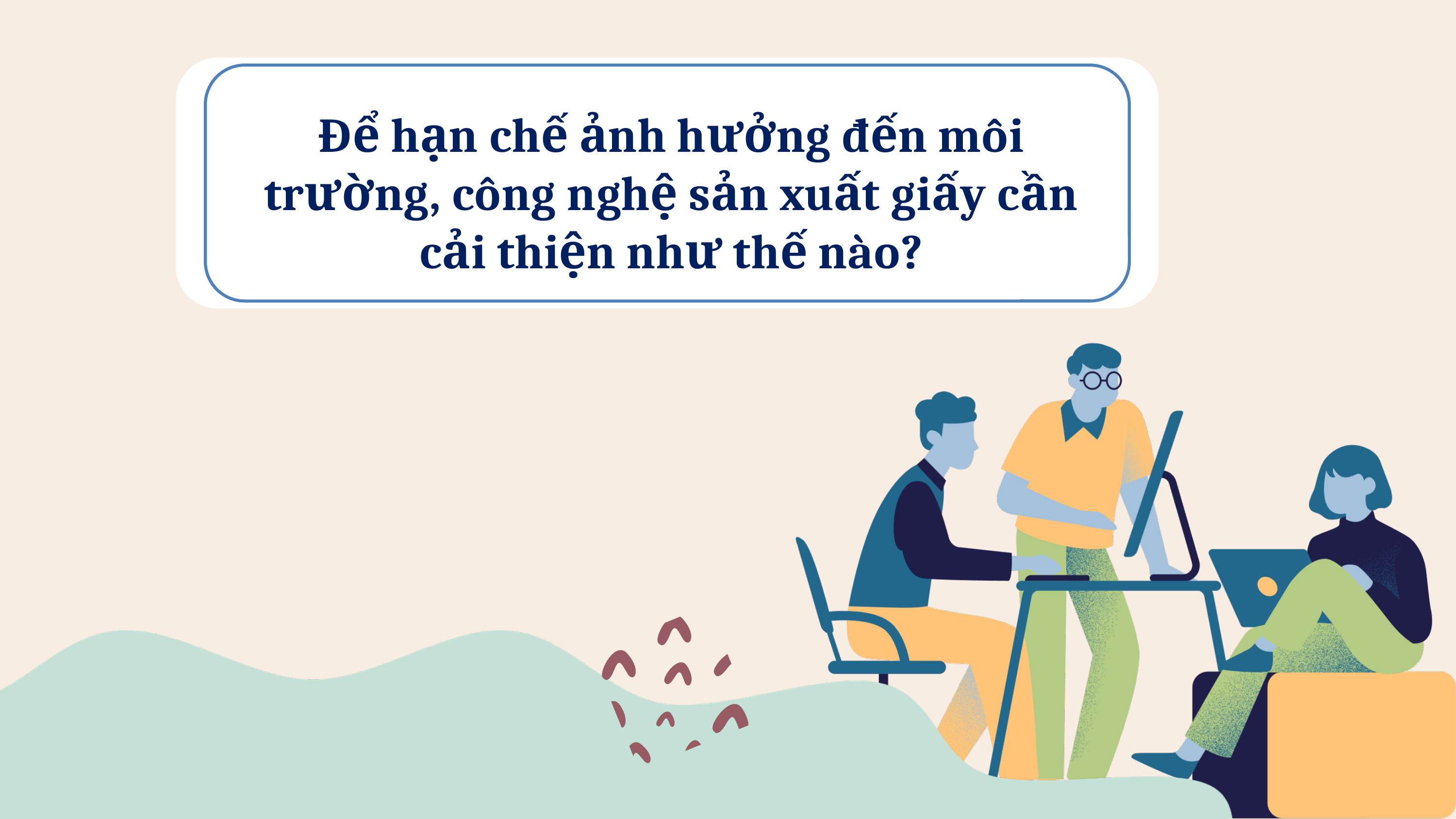

Để hạn chế ảnh hưởng đến môi trường, công nghệ sản xuất giấy cần cải thiện như thế nào?